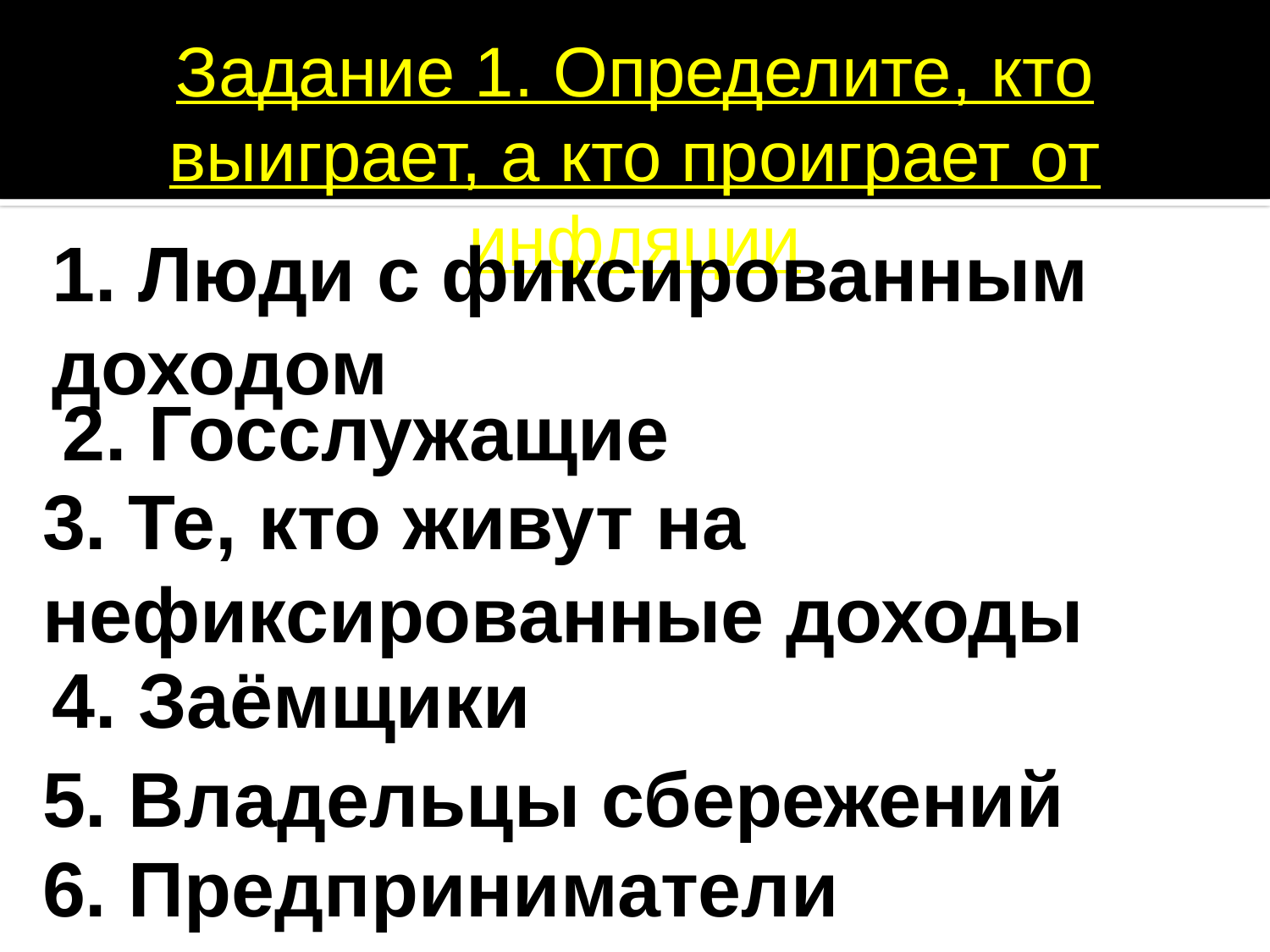

Задание 1. Определите, кто выиграет, а кто проиграет от инфляции
1. Люди с фиксированным доходом
2. Госслужащие
3. Те, кто живут на нефиксированные доходы
4. Заёмщики
5. Владельцы сбережений
6. Предприниматели